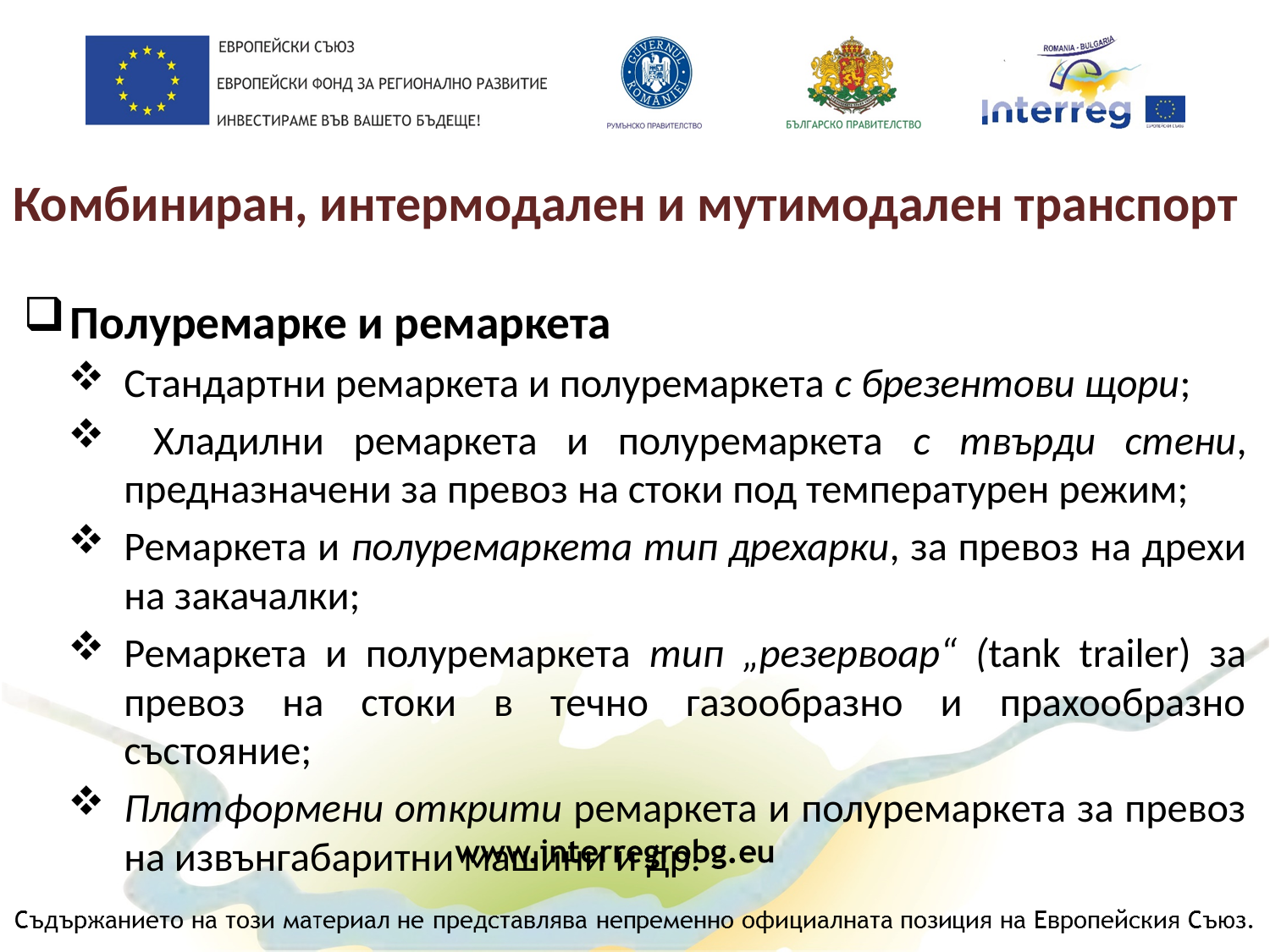

# Комбиниран, интермодален и мутимодален транспорт
Полуремарке и ремаркета
Стандартни ремаркета и полуремаркета с брезентови щори;
 Хладилни ремаркета и полуремаркета с твърди стени, предназначени за превоз на стоки под температурен режим;
Ремаркета и полуремаркета тип дрехарки, за превоз на дрехи на закачалки;
Ремаркета и полуремаркета тип „резервоар“ (tank trailer) за превоз на стоки в течно газообразно и прахообразно състояние;
Платформени открити ремаркета и полуремаркета за превоз на извънгабаритни машини и др.